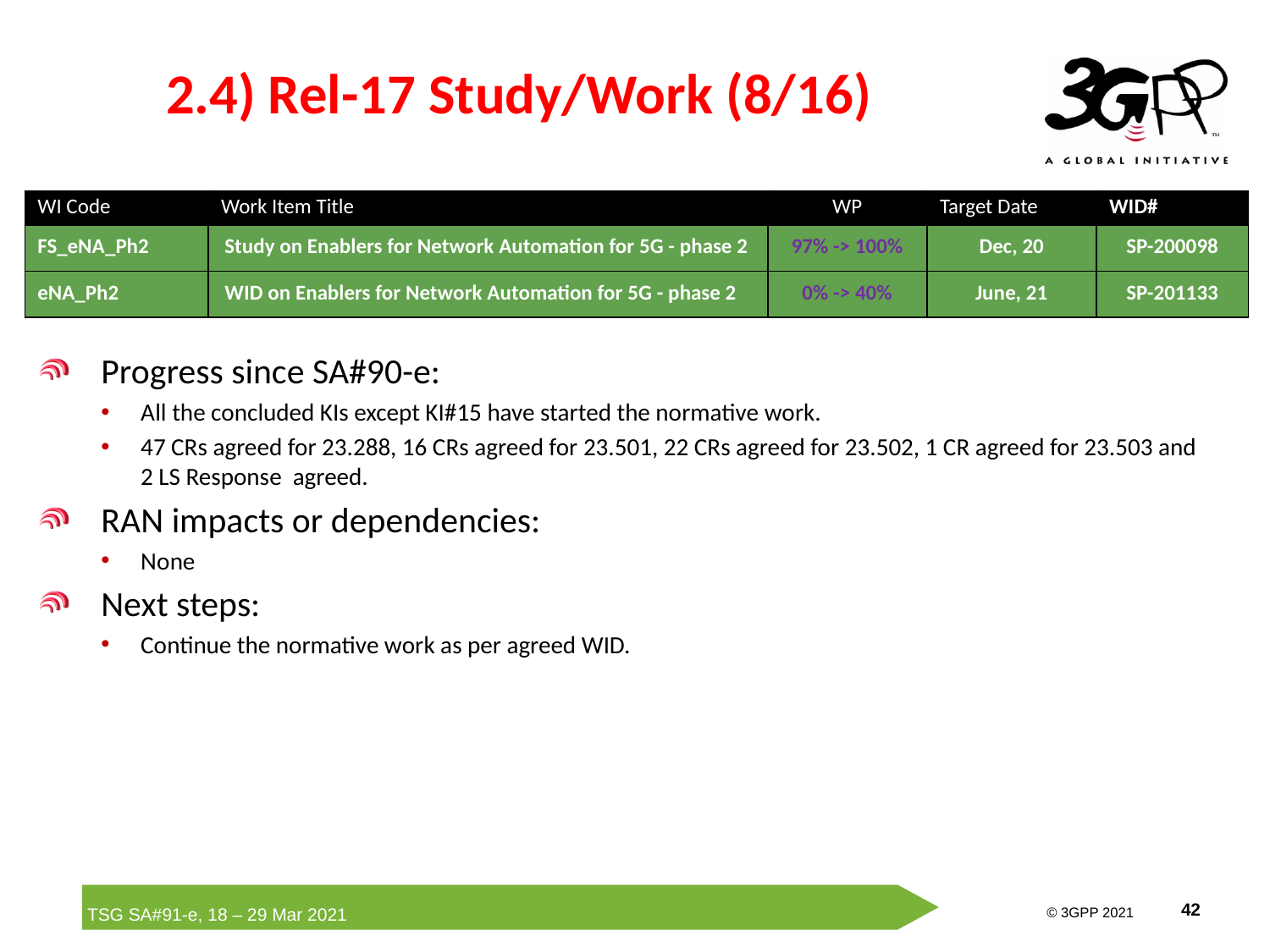

# 2.4) Rel-17 Study/Work (8/16)
| WI Code | Work Item Title | WP | Target Date | WID# |
| --- | --- | --- | --- | --- |
| FS\_eNA\_Ph2 | Study on Enablers for Network Automation for 5G - phase 2 | 97% -> 100% | Dec, 20 | SP-200098 |
| eNA\_Ph2 | WID on Enablers for Network Automation for 5G - phase 2 | 0% -> 40% | June, 21 | SP-201133 |
Progress since SA#90-e:
All the concluded KIs except KI#15 have started the normative work.
47 CRs agreed for 23.288, 16 CRs agreed for 23.501, 22 CRs agreed for 23.502, 1 CR agreed for 23.503 and 2 LS Response  agreed.
RAN impacts or dependencies:
None
Next steps:
Continue the normative work as per agreed WID.